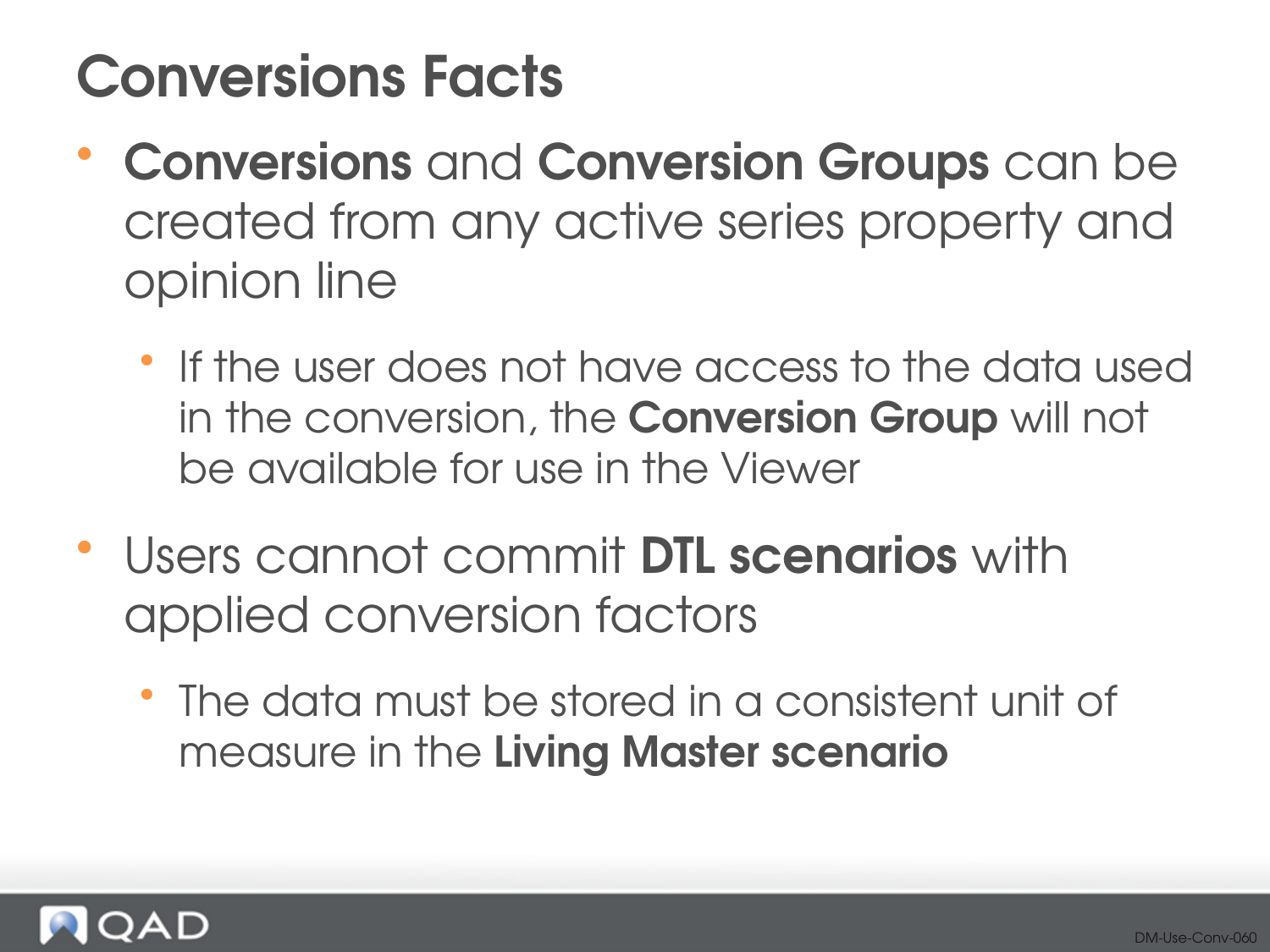

# Conversions Facts
Conversions and Conversion Groups can be created from any active series property and opinion line
If the user does not have access to the data used in the conversion, the Conversion Group will not be available for use in the Viewer
Users cannot commit DTL scenarios with applied conversion factors
The data must be stored in a consistent unit of measure in the Living Master scenario

DM-Use-Conv-060